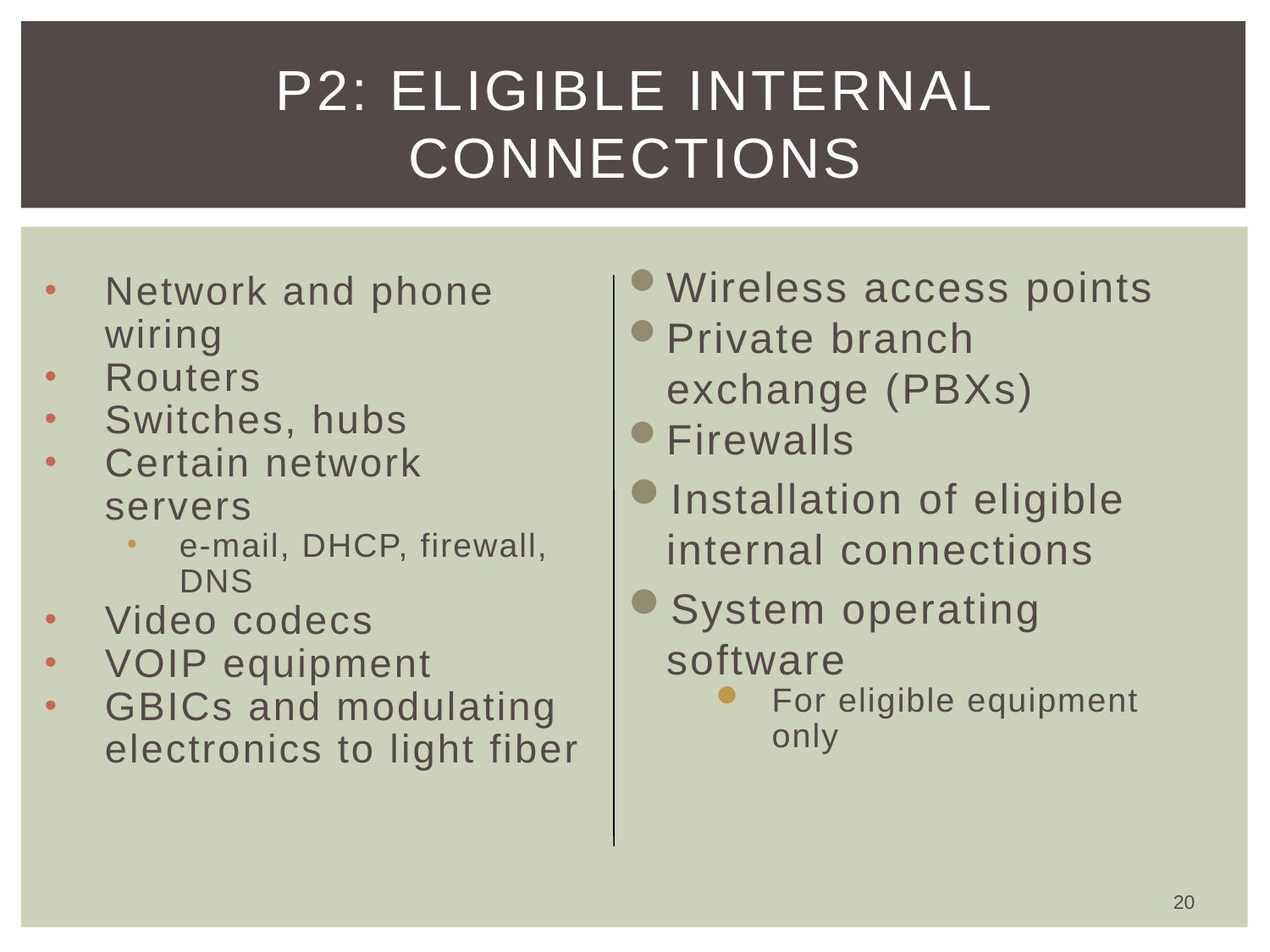

# P2: Eligible Internal Connections
Wireless access points
Private branch exchange (PBXs)
Firewalls
Installation of eligible internal connections
System operating software
For eligible equipment only

Network and phone wiring
Routers
Switches, hubs
Certain network servers
e-mail, DHCP, firewall, DNS
Video codecs
VOIP equipment
GBICs and modulating electronics to light fiber

20